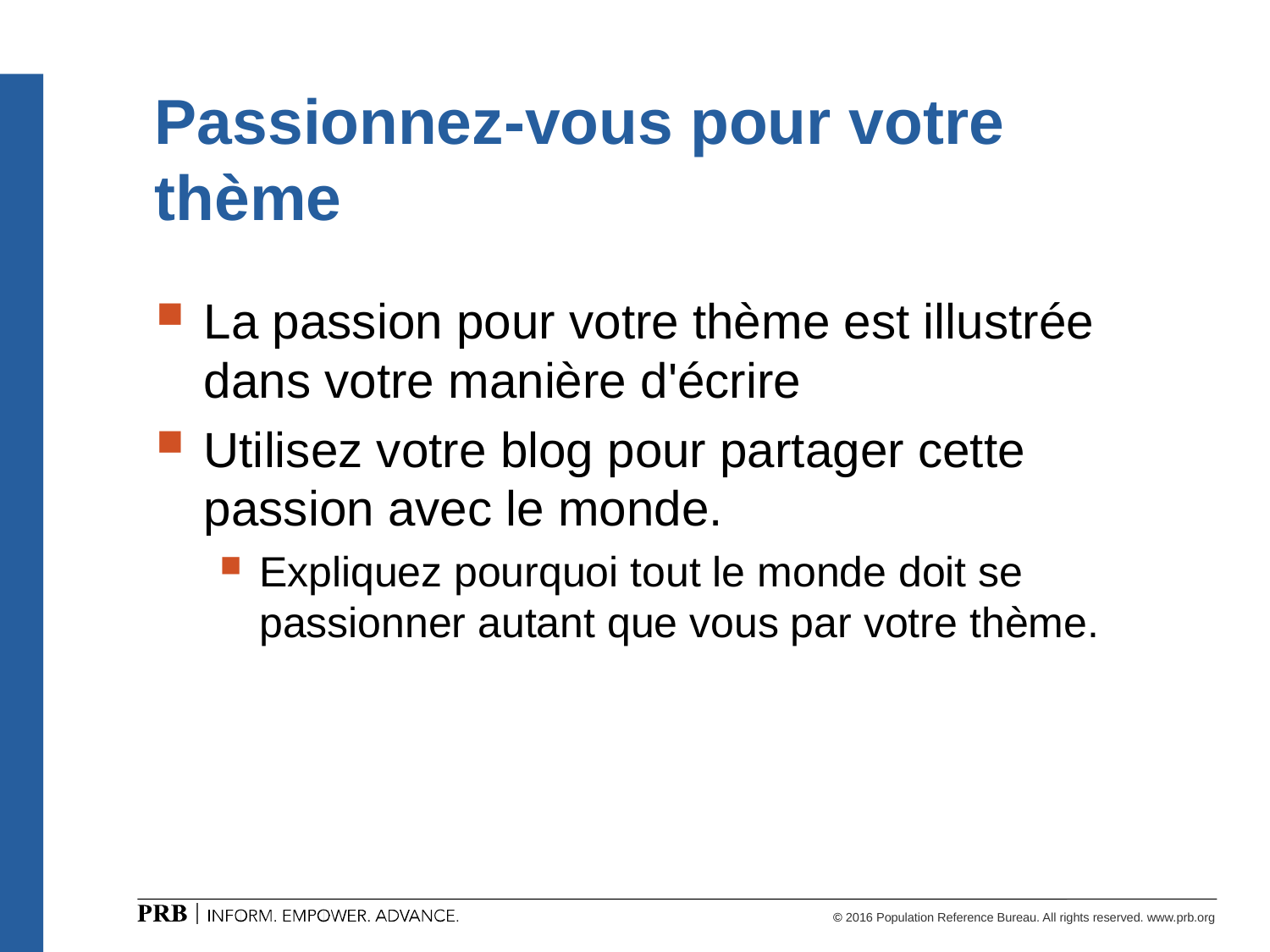

# Passionnez-vous pour votre thème
La passion pour votre thème est illustrée dans votre manière d'écrire
Utilisez votre blog pour partager cette passion avec le monde.
Expliquez pourquoi tout le monde doit se passionner autant que vous par votre thème.